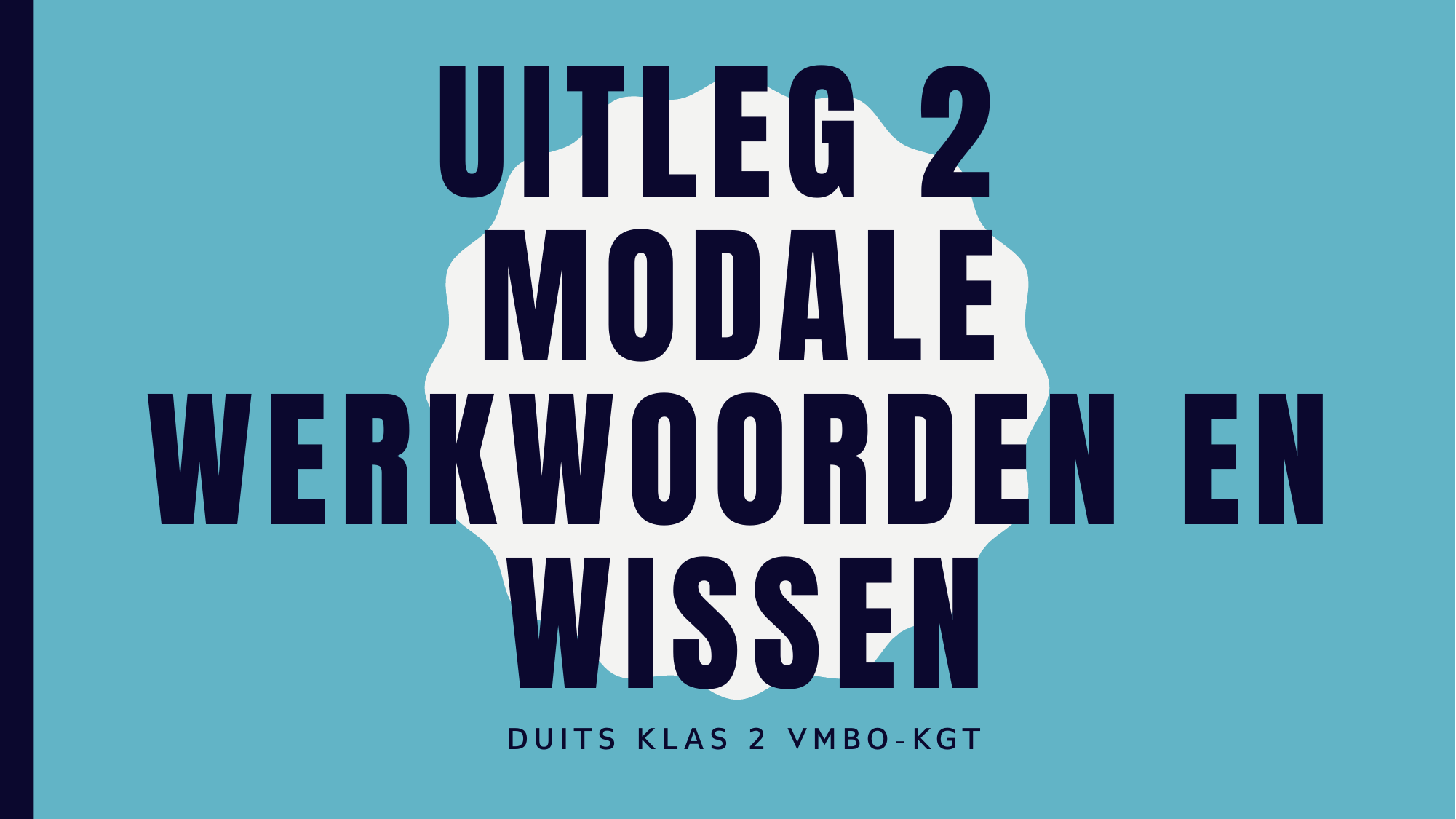

# Uitleg 2 modale werkwoorden en wissen
Duits klas 2 vmbo-kgt